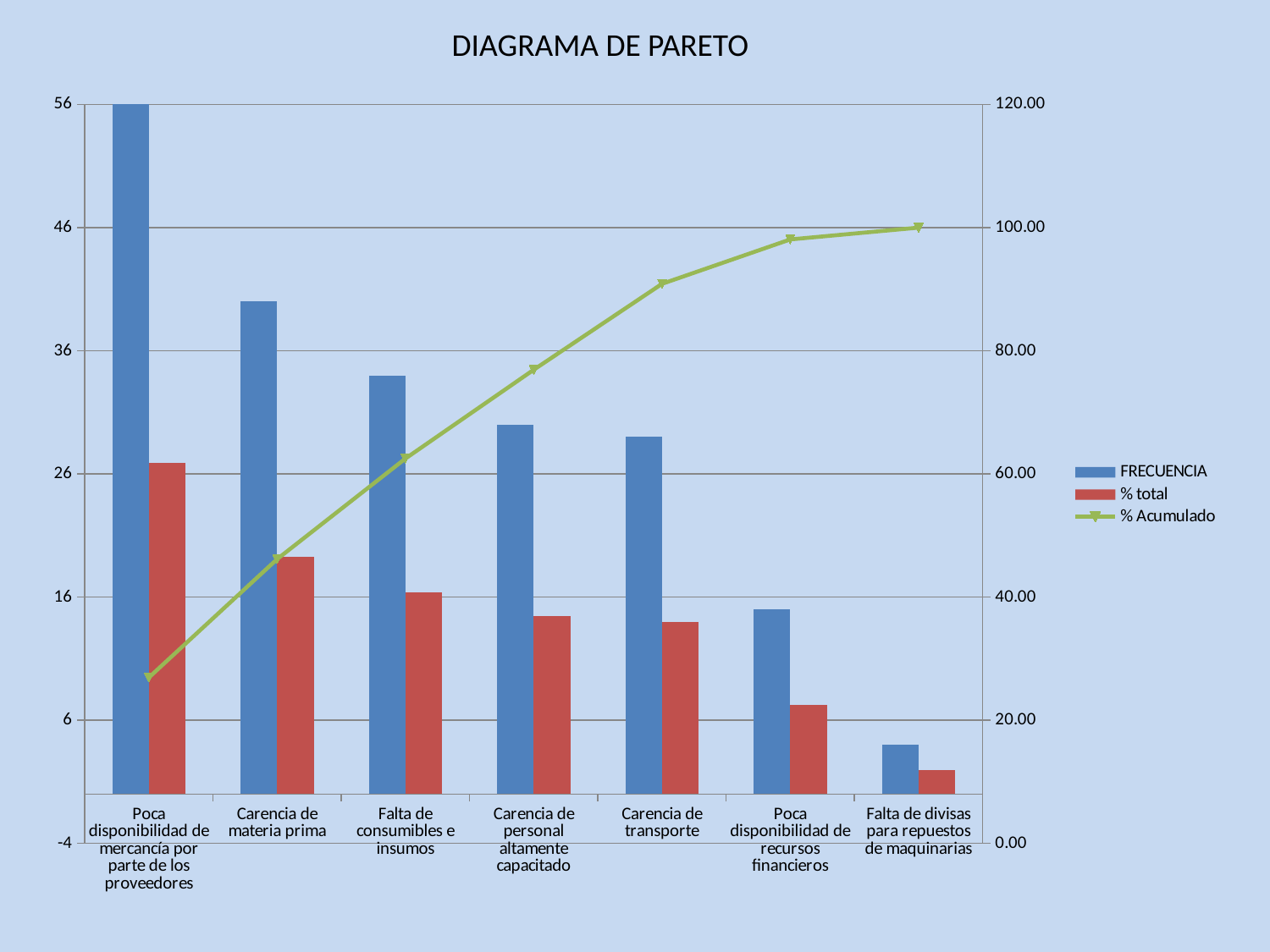

DIAGRAMA DE PARETO

### Chart

| Category | FRECUENCIA | % total | % Acumulado |
|---|---|---|---|
| Poca disponibilidad de mercancía por parte de los proveedores | 56.0 | 26.923076923076923 | 26.923076923076923 |
| Carencia de materia prima | 40.0 | 19.230769230769194 | 46.15384615384606 |
| Falta de consumibles e insumos | 34.0 | 16.34615384615383 | 62.50000000000001 |
| Carencia de personal altamente capacitado | 30.0 | 14.423076923076922 | 76.92307692307686 |
| Carencia de transporte | 29.0 | 13.942307692307702 | 90.86538461538454 |
| Poca disponibilidad de recursos financieros | 15.0 | 7.211538461538461 | 98.07692307692308 |
| Falta de divisas para repuestos de maquinarias | 4.0 | 1.9230769230769231 | 100.00000000000001 |